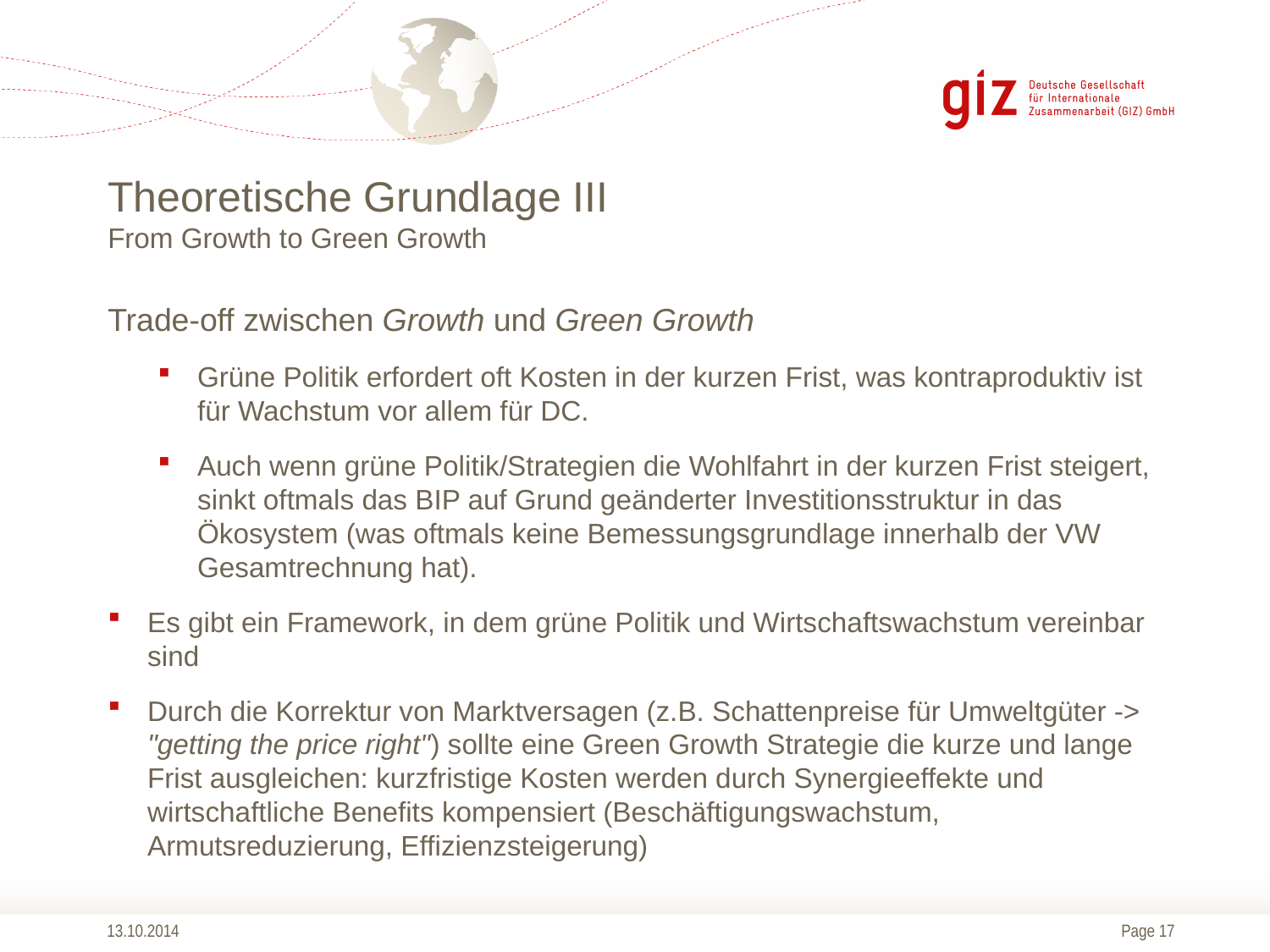

# Theoretische Grundlage III From Growth to Green Growth
Trade-off zwischen Growth und Green Growth
Grüne Politik erfordert oft Kosten in der kurzen Frist, was kontraproduktiv ist für Wachstum vor allem für DC.
Auch wenn grüne Politik/Strategien die Wohlfahrt in der kurzen Frist steigert, sinkt oftmals das BIP auf Grund geänderter Investitionsstruktur in das Ökosystem (was oftmals keine Bemessungsgrundlage innerhalb der VW Gesamtrechnung hat).
Es gibt ein Framework, in dem grüne Politik und Wirtschaftswachstum vereinbar sind
Durch die Korrektur von Marktversagen (z.B. Schattenpreise für Umweltgüter -> "getting the price right") sollte eine Green Growth Strategie die kurze und lange Frist ausgleichen: kurzfristige Kosten werden durch Synergieeffekte und wirtschaftliche Benefits kompensiert (Beschäftigungswachstum, Armutsreduzierung, Effizienzsteigerung)
13.10.2014